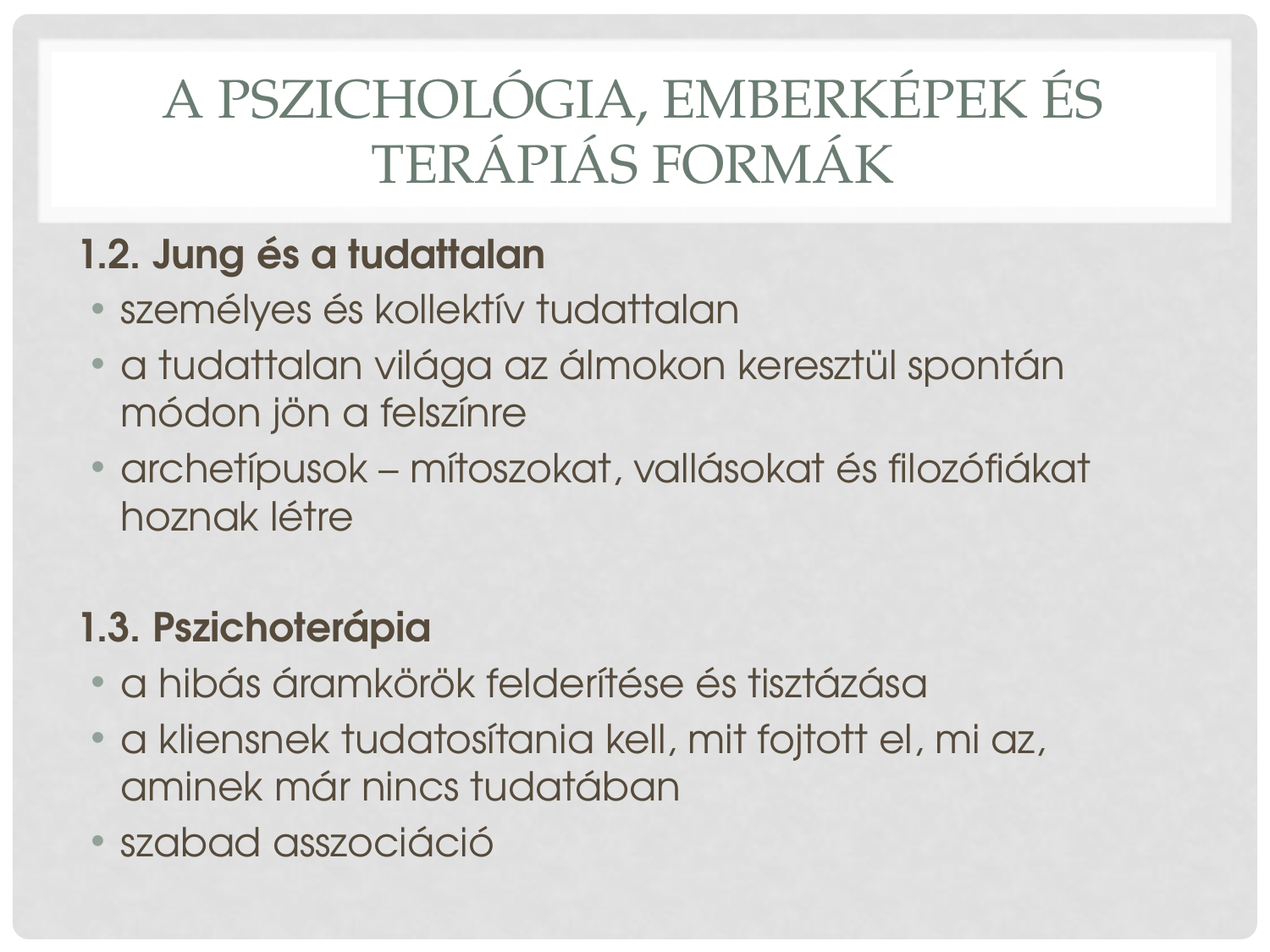

# A pszichológia, emberképek és terápiás formák
1.2. Jung és a tudattalan
személyes és kollektív tudattalan
a tudattalan világa az álmokon keresztül spontán módon jön a felszínre
archetípusok – mítoszokat, vallásokat és filozófiákat hoznak létre

1.3. Pszichoterápia
a hibás áramkörök felderítése és tisztázása
a kliensnek tudatosítania kell, mit fojtott el, mi az, aminek már nincs tudatában
szabad asszociáció